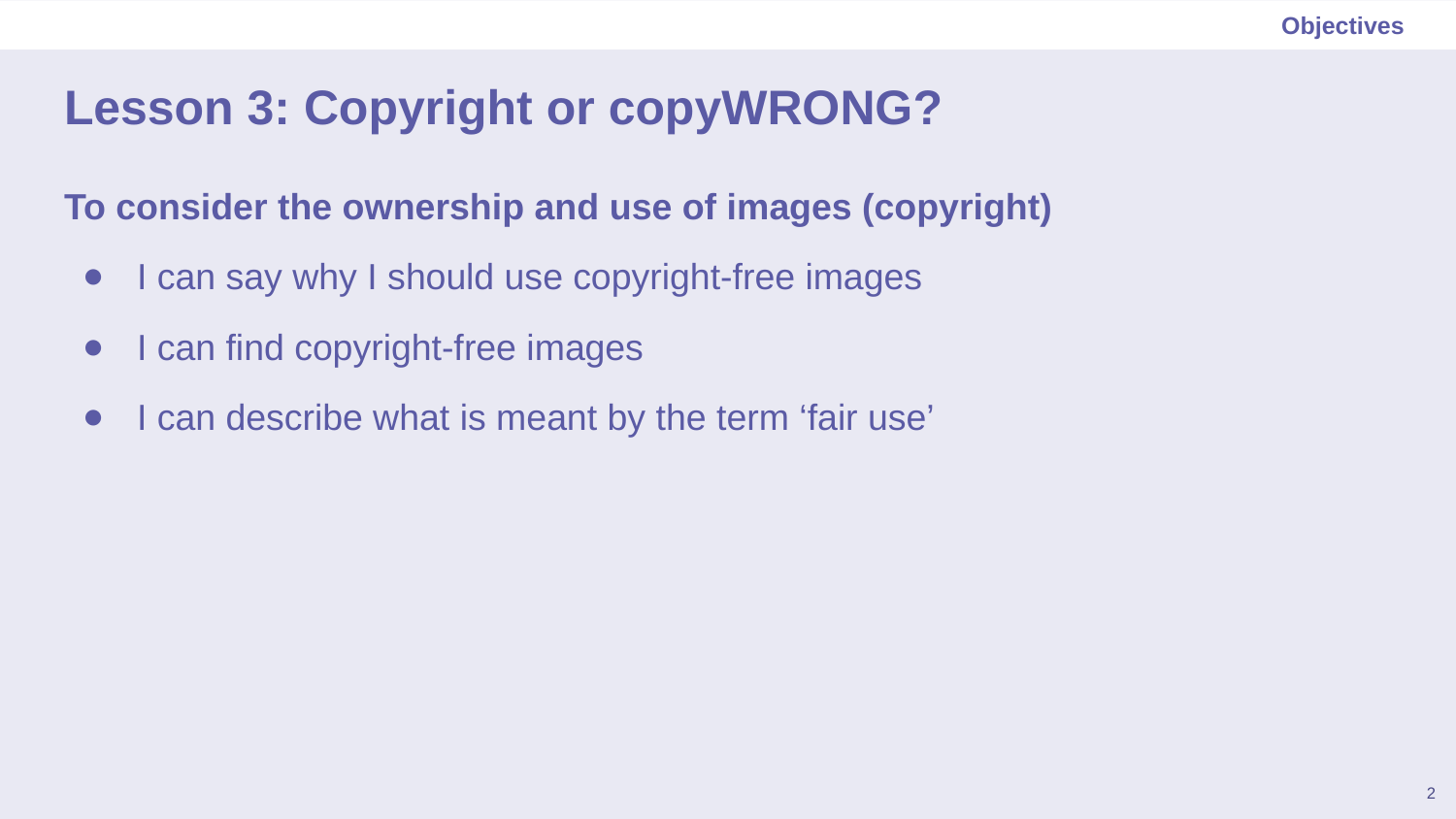

Objectives
# Lesson 3: Copyright or copyWRONG?
To consider the ownership and use of images (copyright)
I can say why I should use copyright-free images
I can find copyright-free images
I can describe what is meant by the term ‘fair use’

2